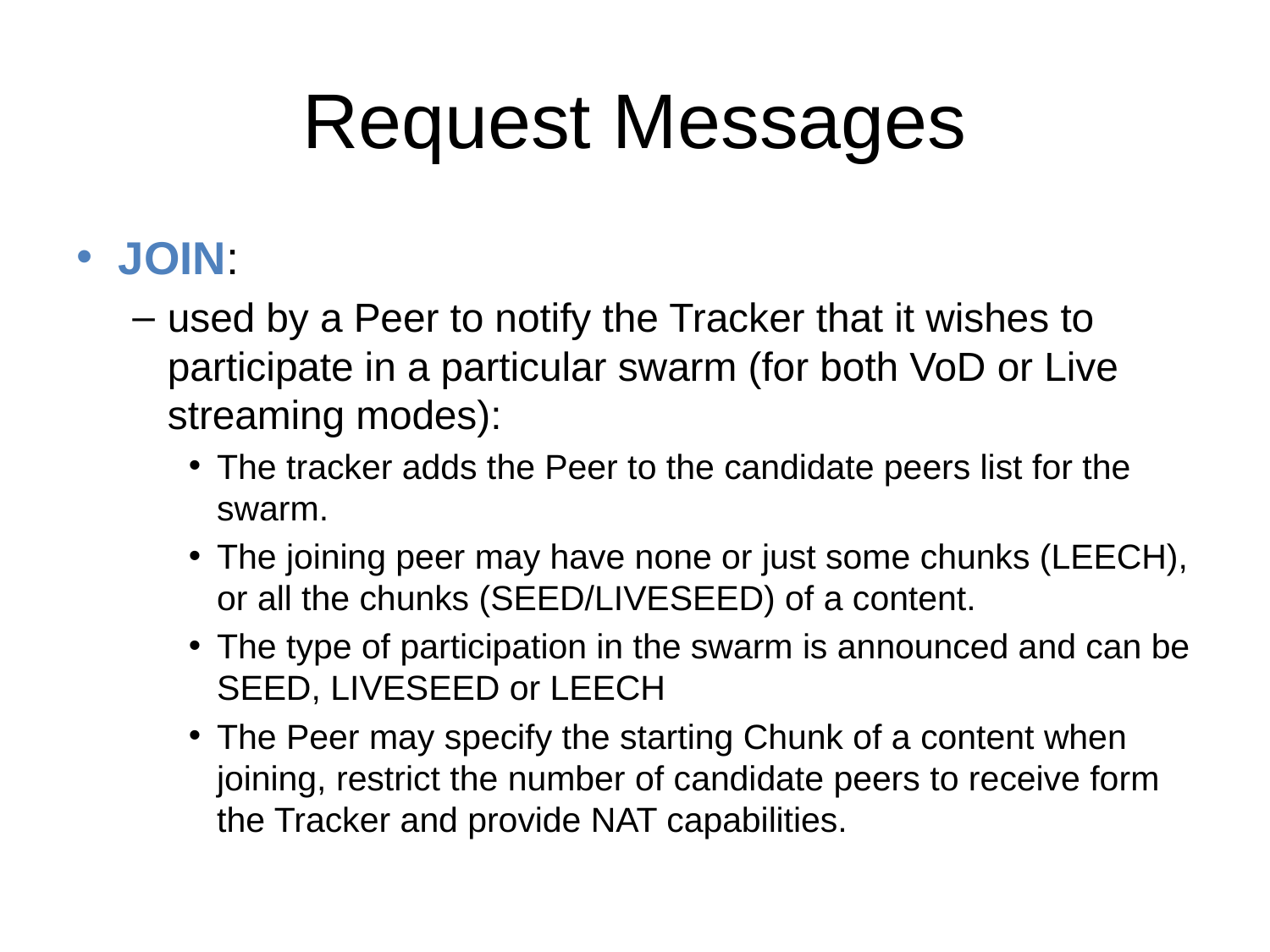

# Request Messages
JOIN:
used by a Peer to notify the Tracker that it wishes to participate in a particular swarm (for both VoD or Live streaming modes):
The tracker adds the Peer to the candidate peers list for the swarm.
The joining peer may have none or just some chunks (LEECH), or all the chunks (SEED/LIVESEED) of a content.
The type of participation in the swarm is announced and can be SEED, LIVESEED or LEECH
The Peer may specify the starting Chunk of a content when joining, restrict the number of candidate peers to receive form the Tracker and provide NAT capabilities.